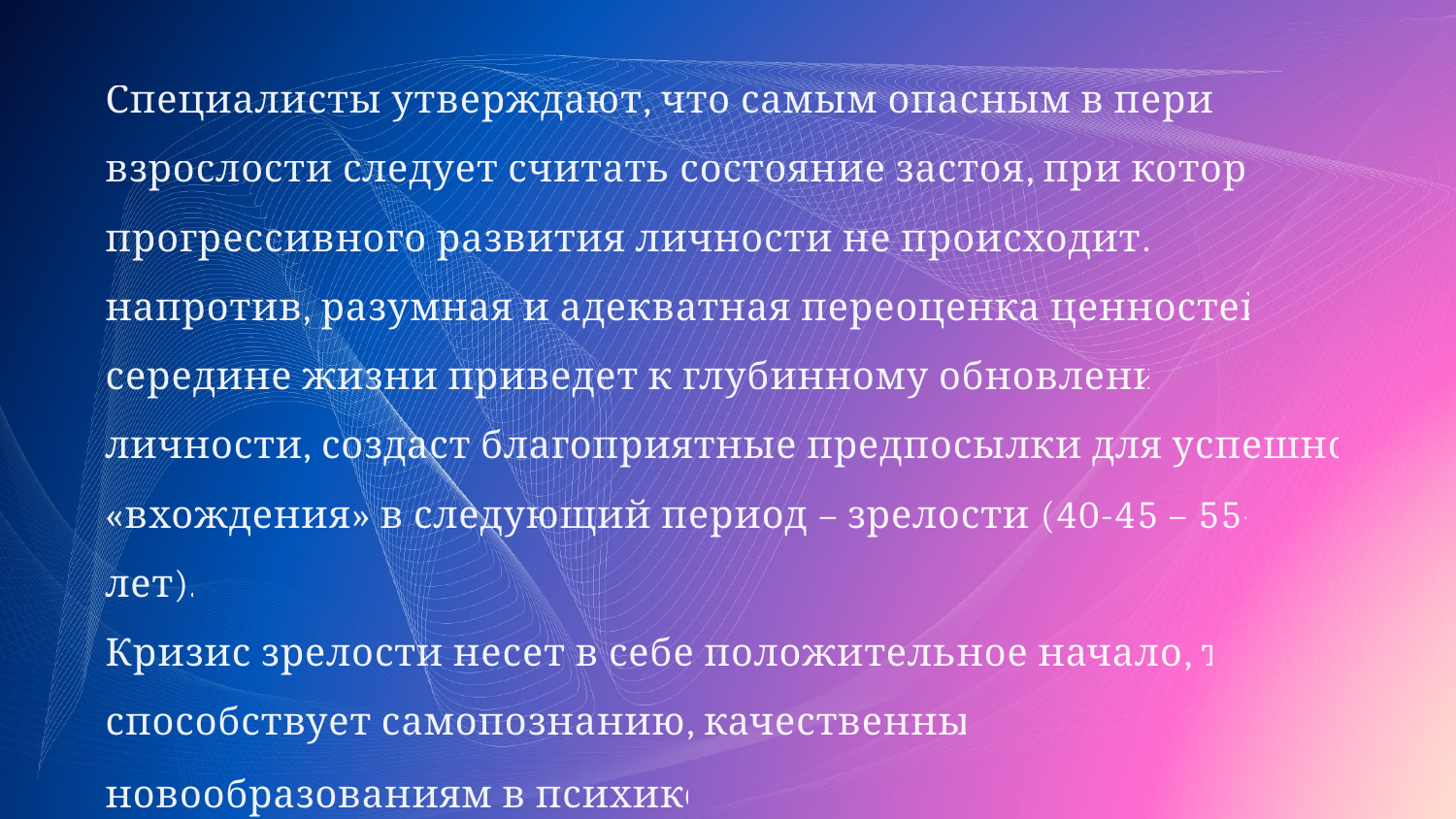

Специалисты утверждают, что самым опасным в период взрослости следует считать состояние застоя, при котором прогрессивного развития личности не происходит. И, напротив, разумная и адекватная переоценка ценностей в середине жизни приведет к глубинному обновлению личности, создаст благоприятные предпосылки для успешного «вхождения» в следующий период – зрелости (40-45 – 55-60 лет).
Кризис зрелости несет в себе положительное начало, т.к. способствует самопознанию, качественным новообразованиям в психике.